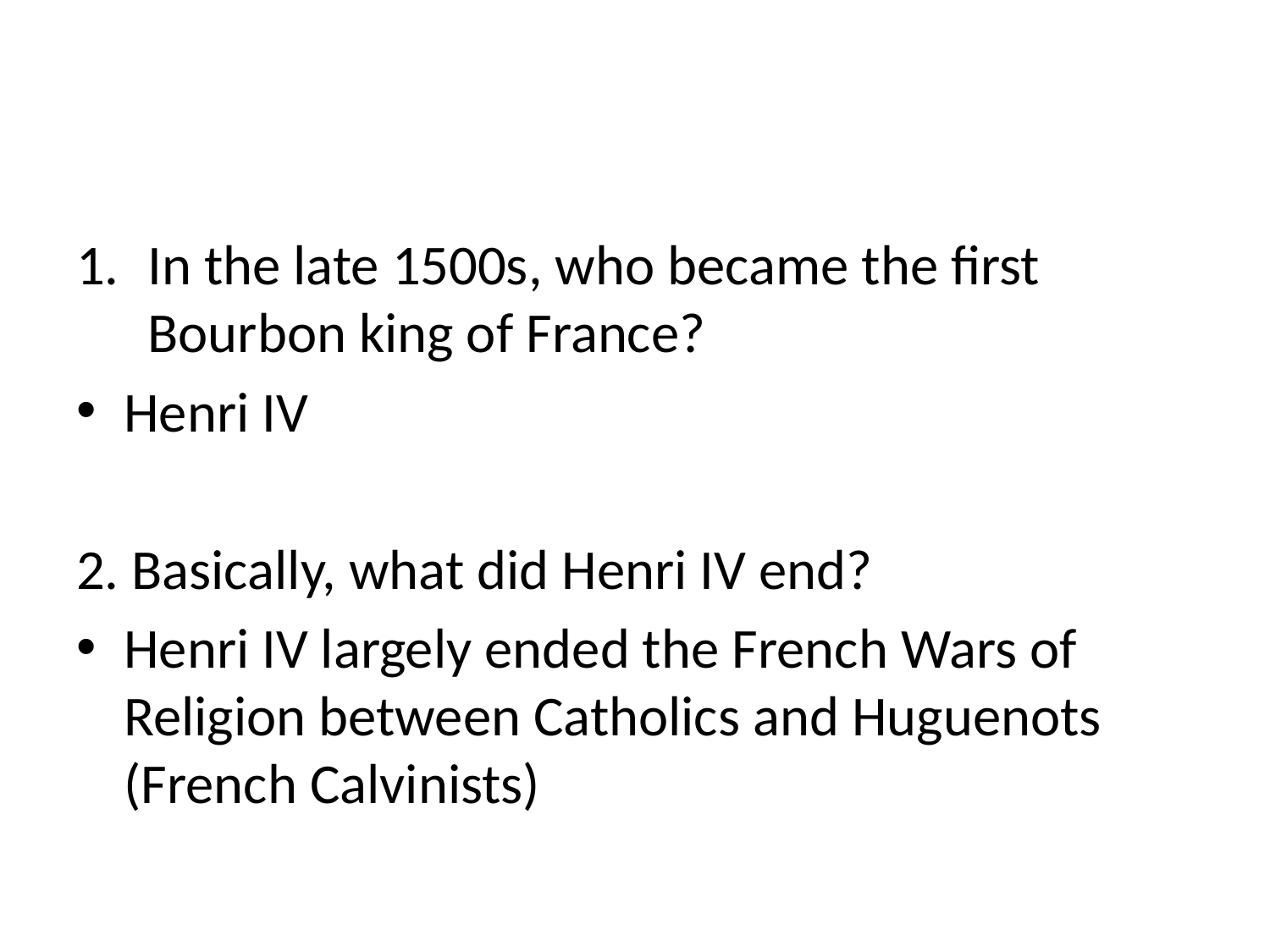

#
In the late 1500s, who became the first Bourbon king of France?
Henri IV

2. Basically, what did Henri IV end?
Henri IV largely ended the French Wars of Religion between Catholics and Huguenots (French Calvinists)